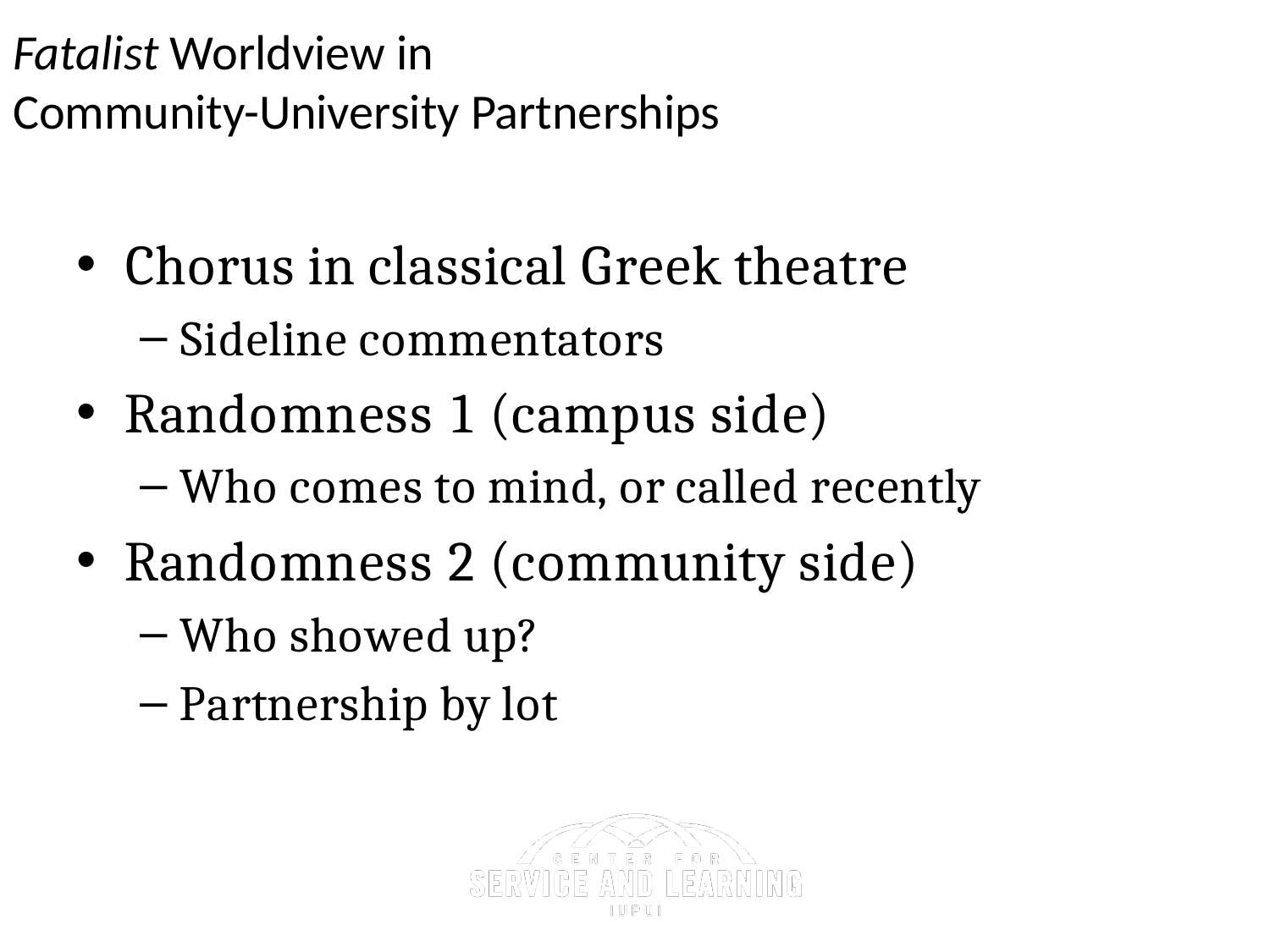

Fatalist Worldview in
Community-University Partnerships
Chorus in classical Greek theatre
Sideline commentators
Randomness 1 (campus side)
Who comes to mind, or called recently
Randomness 2 (community side)
Who showed up?
Partnership by lot